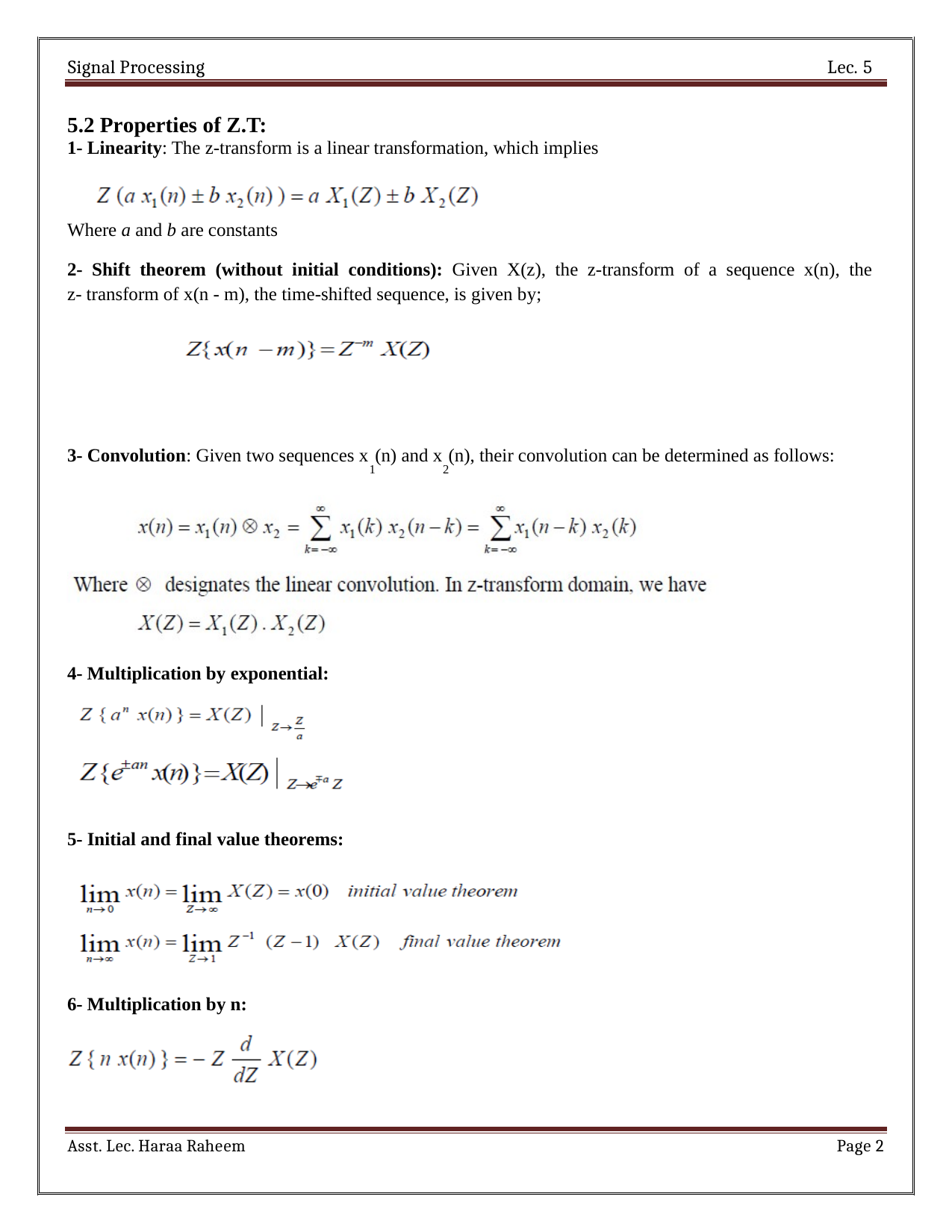

Signal Processing
Lec. 5

5.2 Properties of Z.T:
1- Linearity: The z-transform is a linear transformation, which implies

Where a and b are constants

2-  Shift  theorem  (without  initial  conditions):  Given  X(z),  the  z-transform  of  a  sequence  x(n),  the  z- transform of x(n - m), the time-shifted sequence, is given by;

3- Convolution: Given two sequences x (n) and x (n), their convolution can be determined as follows:
1	2

4- Multiplication by exponential:

5- Initial and final value theorems:

6- Multiplication by n:

Asst. Lec. Haraa Raheem
Page 2